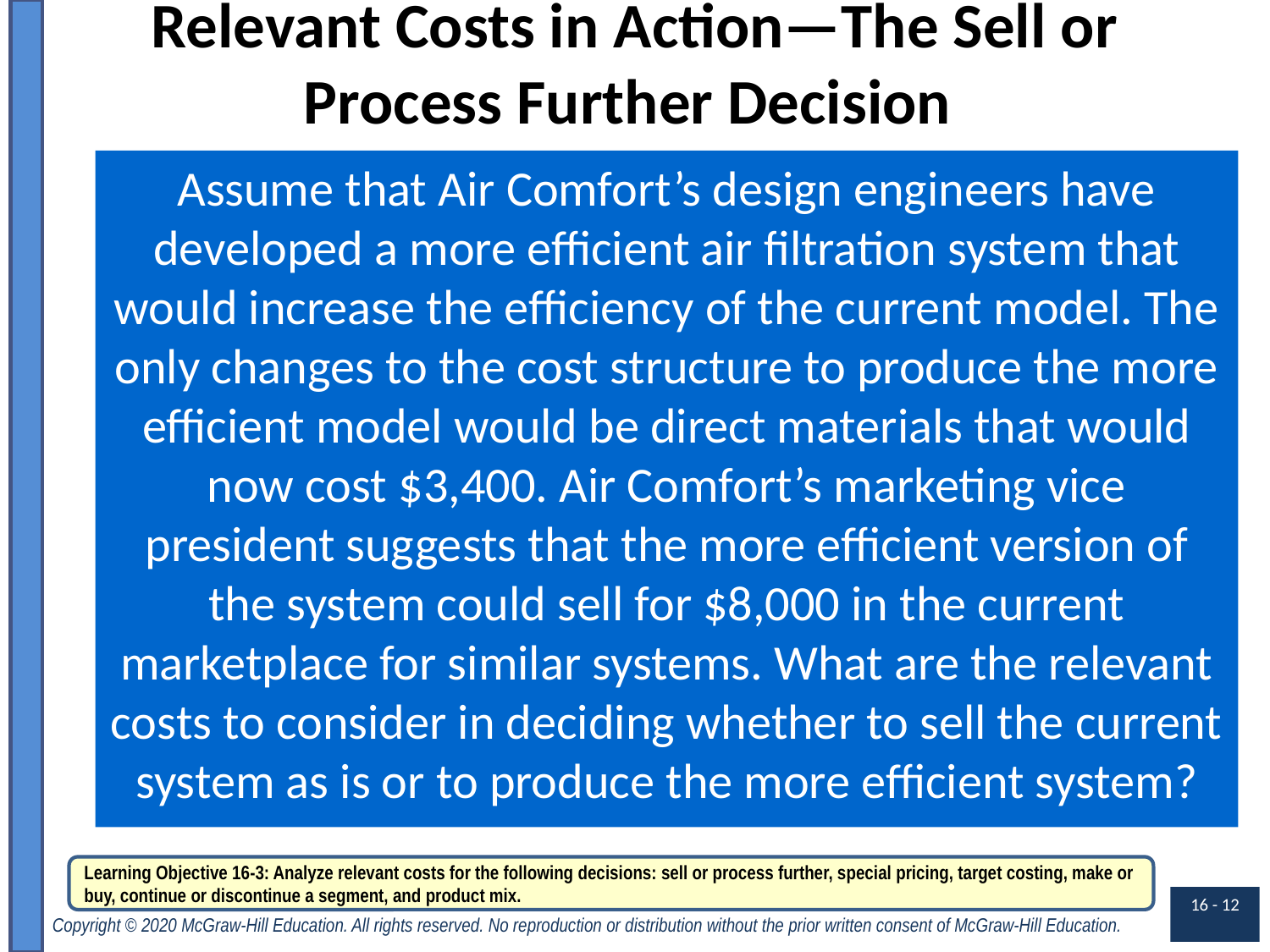

# Relevant Costs in Action—The Sell or Process Further Decision
Assume that Air Comfort’s design engineers have developed a more efficient air filtration system that would increase the efficiency of the current model. The only changes to the cost structure to produce the more efficient model would be direct materials that would now cost $3,400. Air Comfort’s marketing vice president suggests that the more efficient version of the system could sell for $8,000 in the current marketplace for similar systems. What are the relevant costs to consider in deciding whether to sell the current system as is or to produce the more efficient system?
Learning Objective 16-3: Analyze relevant costs for the following decisions: sell or process further, special pricing, target costing, make or buy, continue or discontinue a segment, and product mix.